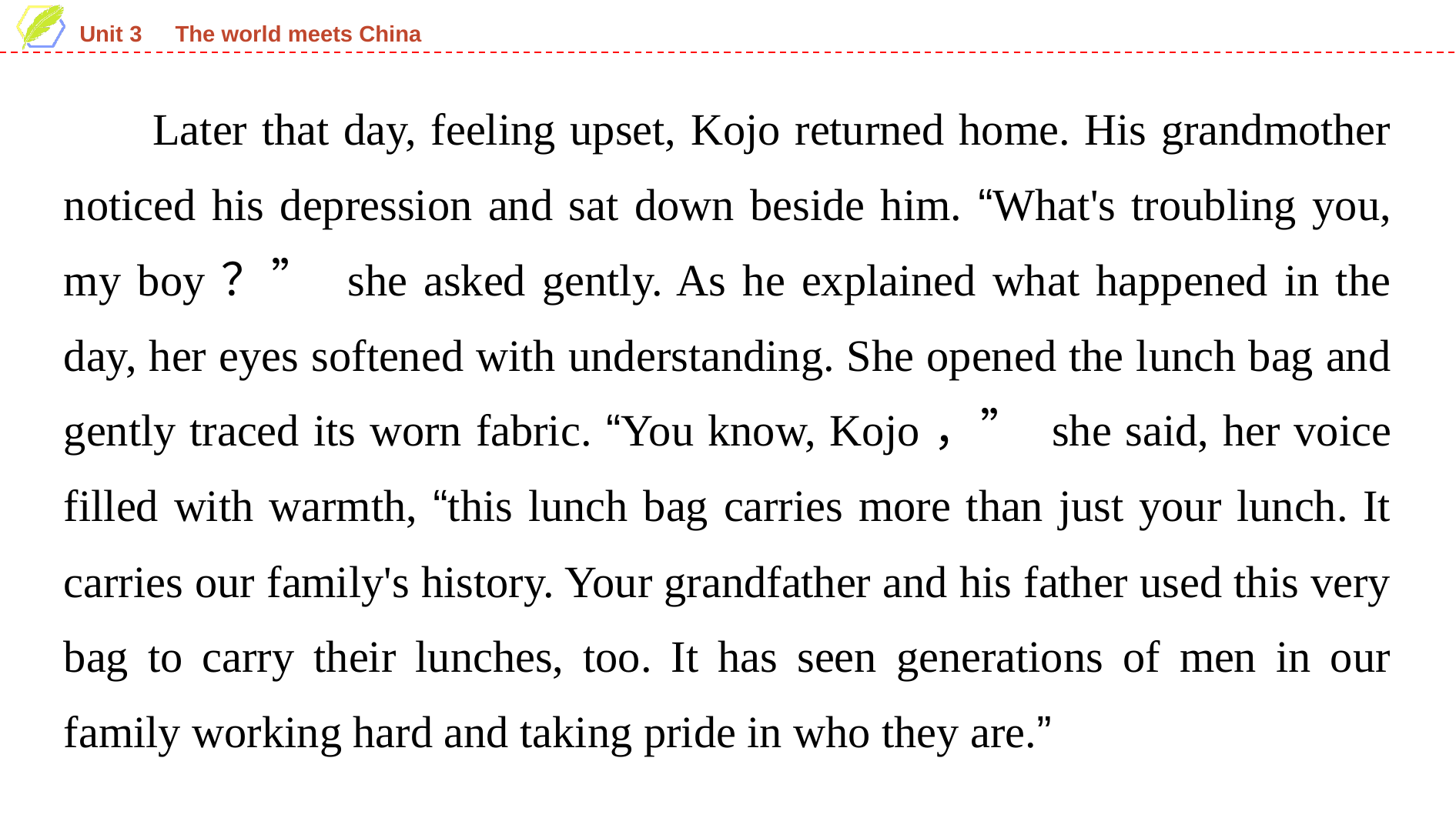

Later that day, feeling upset, Kojo returned home. His grandmother noticed his depression and sat down beside him. “What's troubling you, my boy？” she asked gently. As he explained what happened in the day, her eyes softened with understanding. She opened the lunch bag and gently traced its worn fabric. “You know, Kojo，” she said, her voice filled with warmth, “this lunch bag carries more than just your lunch. It carries our family's history. Your grandfather and his father used this very bag to carry their lunches, too. It has seen generations of men in our family working hard and taking pride in who they are.”